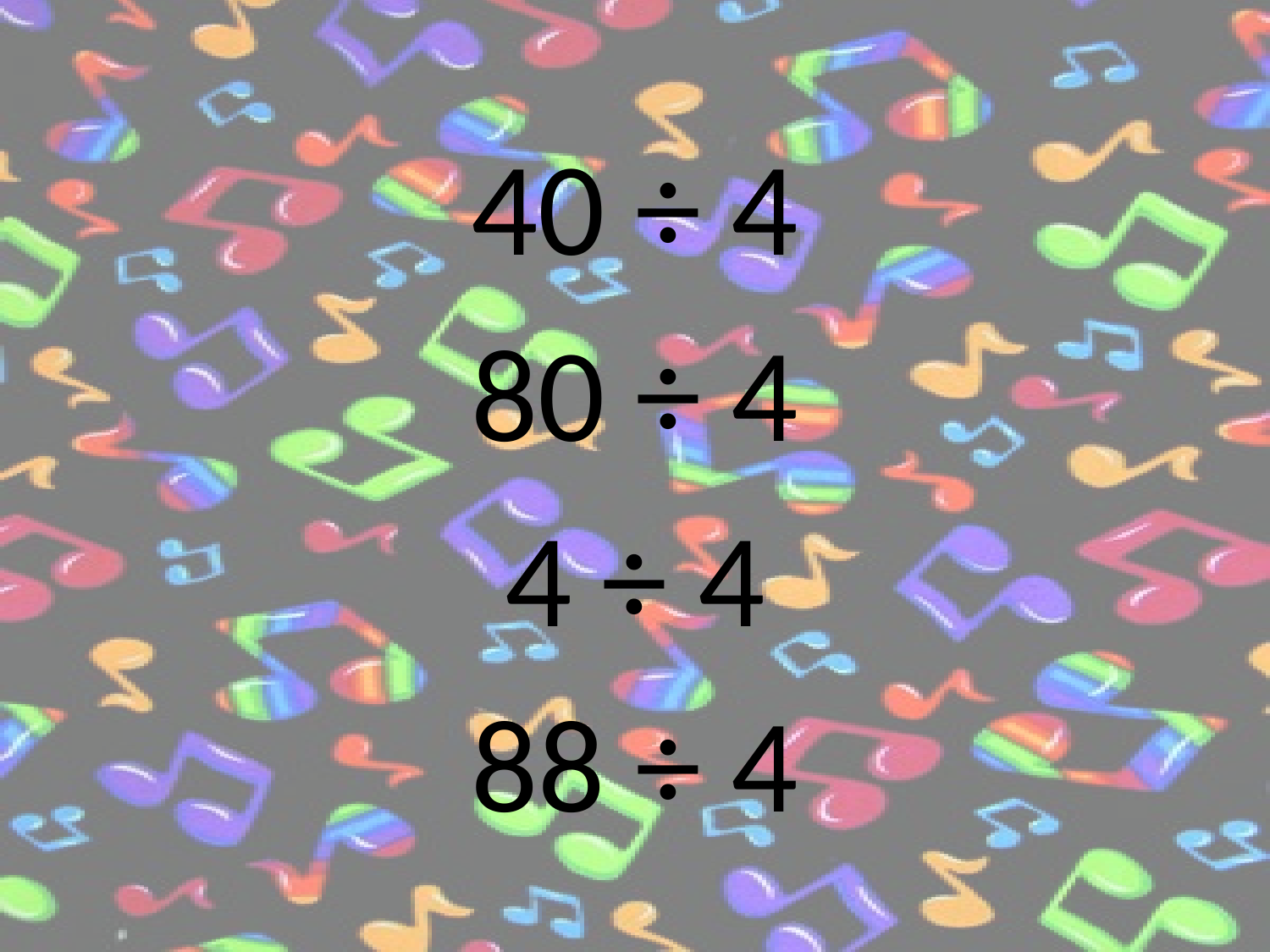

40 ÷ 4
80 ÷ 4
4 ÷ 4
88 ÷ 4